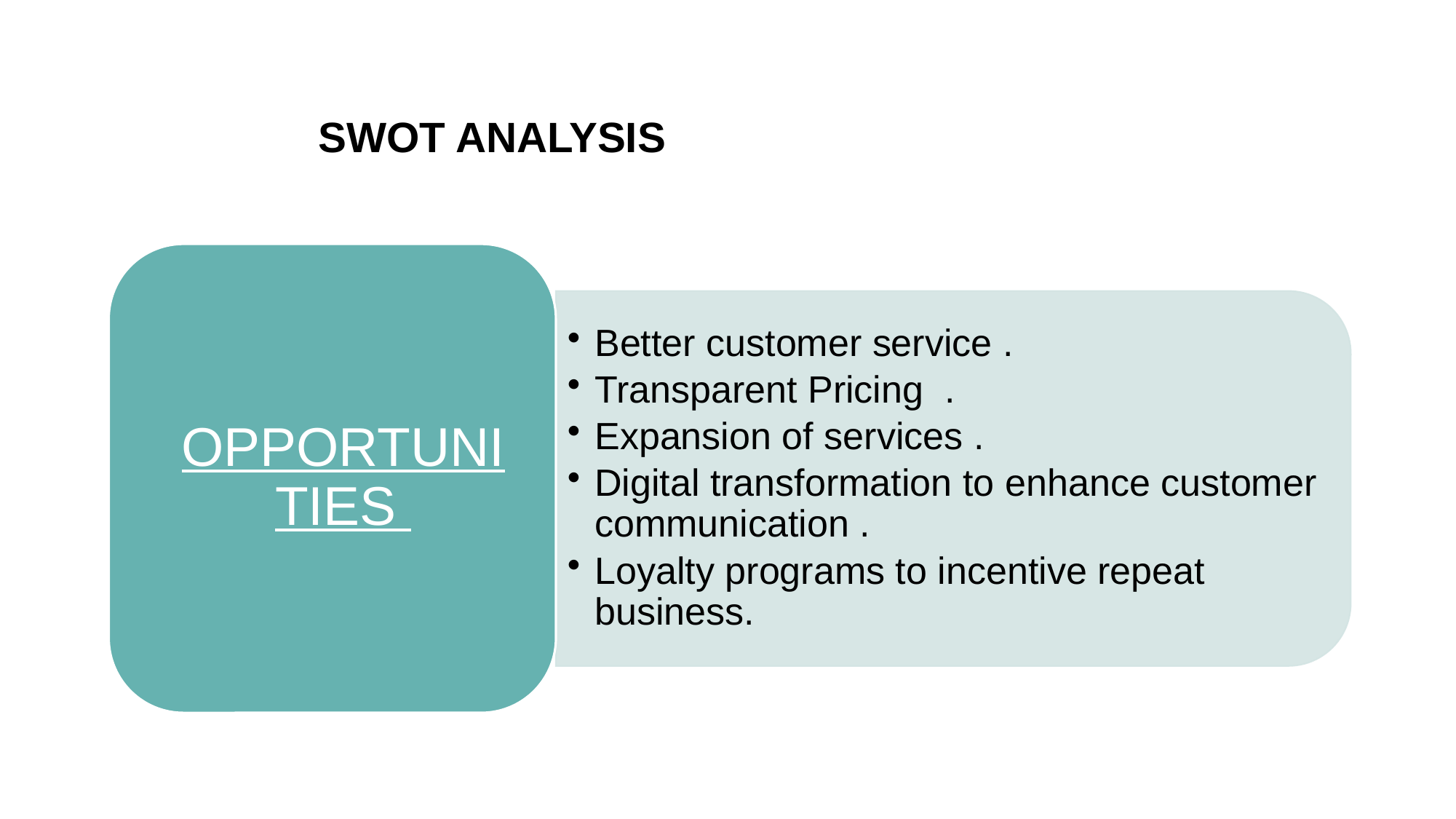

# SWOT ANALYSIS
Better customer service .
Transparent Pricing  .
Expansion of services .
Digital transformation to enhance customer communication .
Loyalty programs to incentive repeat business.
OPPORTUNITIES